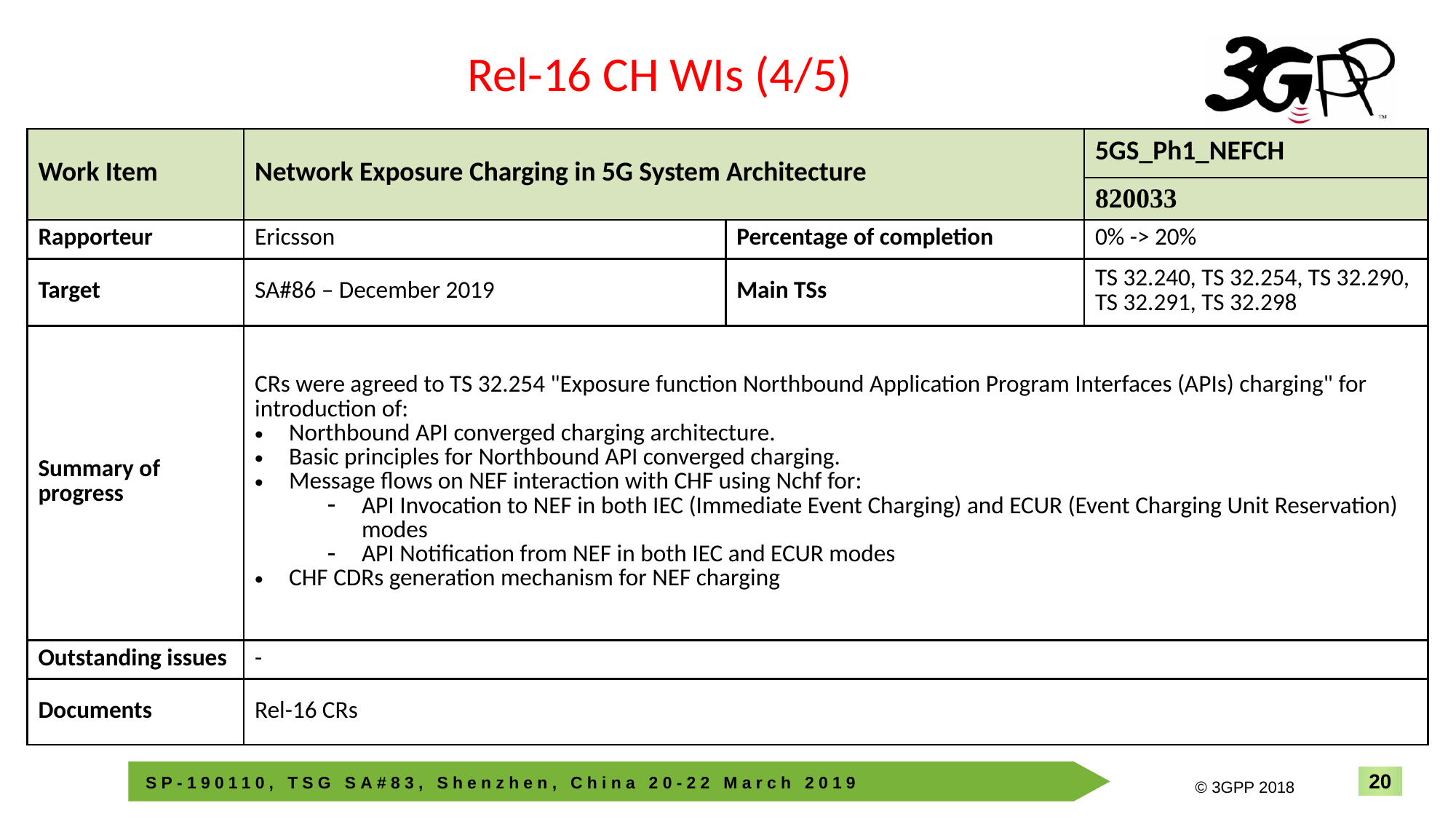

Rel-16 CH WIs (4/5)
| Work Item | Network Exposure Charging in 5G System Architecture |  | 5GS\_Ph1\_NEFCH |
| --- | --- | --- | --- |
|  |  |  | 820033 |
| Rapporteur | Ericsson | Percentage of completion | 0% -> 20% |
| Target | SA#86 – December 2019 | Main TSs | TS 32.240, TS 32.254, TS 32.290, TS 32.291, TS 32.298 |
| Summary of progress | CRs were agreed to TS 32.254 "Exposure function Northbound Application Program Interfaces (APIs) charging" for introduction of: Northbound API converged charging architecture. Basic principles for Northbound API converged charging. Message flows on NEF interaction with CHF using Nchf for: API Invocation to NEF in both IEC (Immediate Event Charging) and ECUR (Event Charging Unit Reservation) modes API Notification from NEF in both IEC and ECUR modes CHF CDRs generation mechanism for NEF charging |  |  |
| Outstanding issues | - |  |  |
| Documents | Rel-16 CRs |  |  |